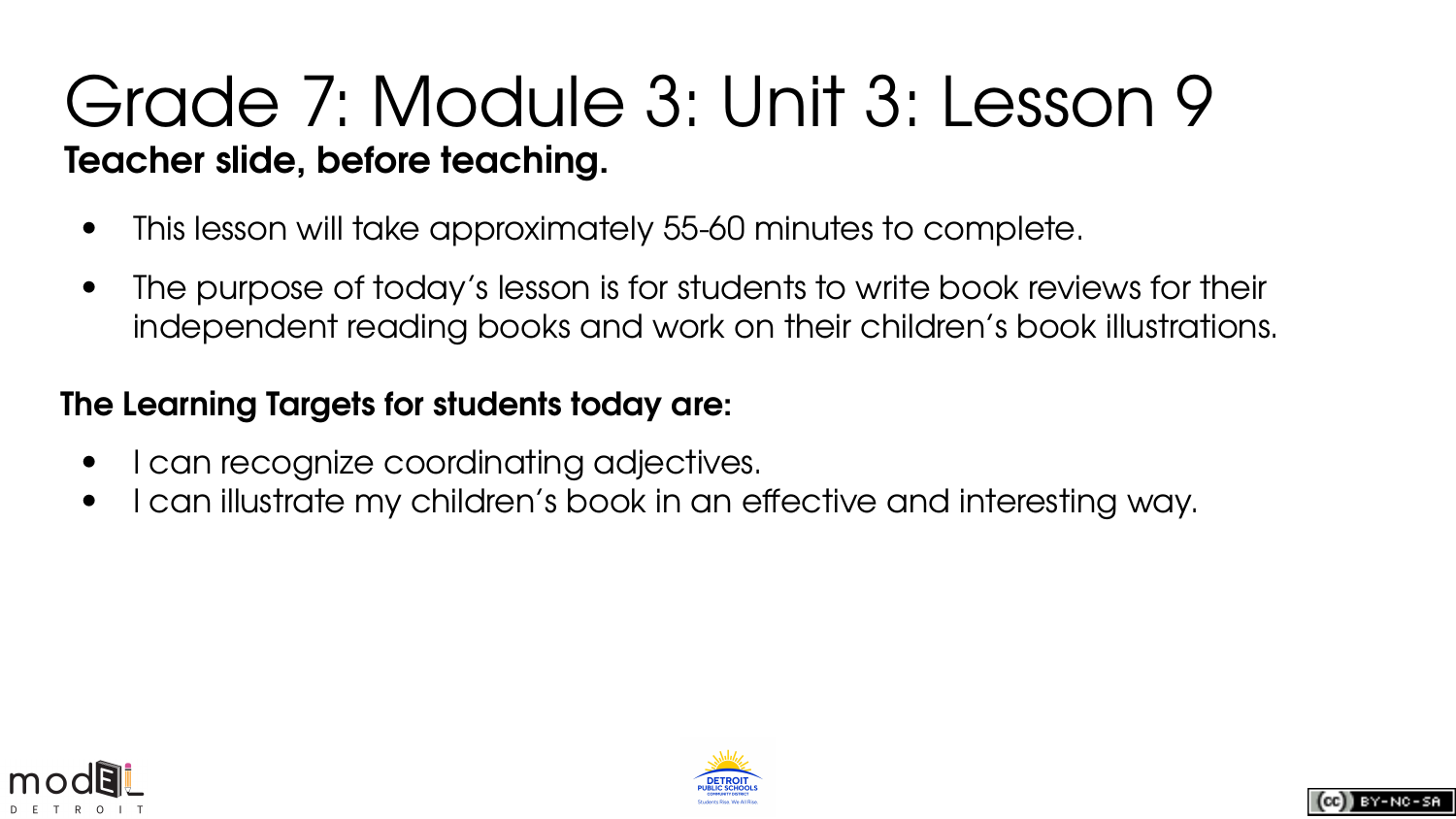

Grade 7: Module 3: Unit 3: Lesson 9
Teacher slide, before teaching.
This lesson will take approximately 55-60 minutes to complete.
The purpose of today’s lesson is for students to write book reviews for their independent reading books and work on their children’s book illustrations.

The Learning Targets for students today are:
I can recognize coordinating adjectives.
I can illustrate my children’s book in an effective and interesting way.